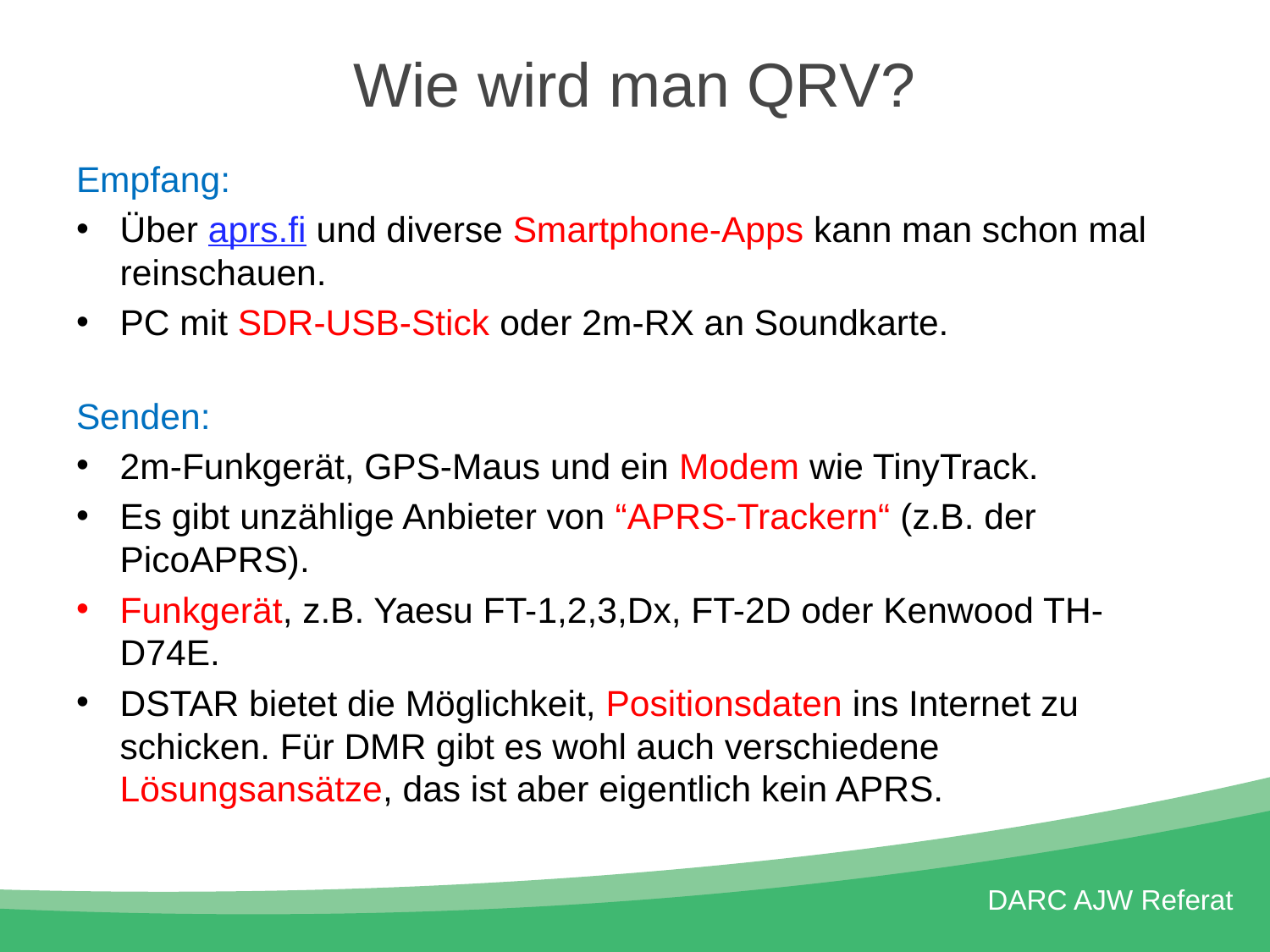

# Wie wird man QRV?
Empfang:
Über aprs.fi und diverse Smartphone-Apps kann man schon mal reinschauen.
PC mit SDR-USB-Stick oder 2m-RX an Soundkarte.
Senden:
2m-Funkgerät, GPS-Maus und ein Modem wie TinyTrack.
Es gibt unzählige Anbieter von “APRS-Trackern“ (z.B. der PicoAPRS).
Funkgerät, z.B. Yaesu FT-1,2,3,Dx, FT-2D oder Kenwood TH-D74E.
DSTAR bietet die Möglichkeit, Positionsdaten ins Internet zu schicken. Für DMR gibt es wohl auch verschiedene Lösungsansätze, das ist aber eigentlich kein APRS.